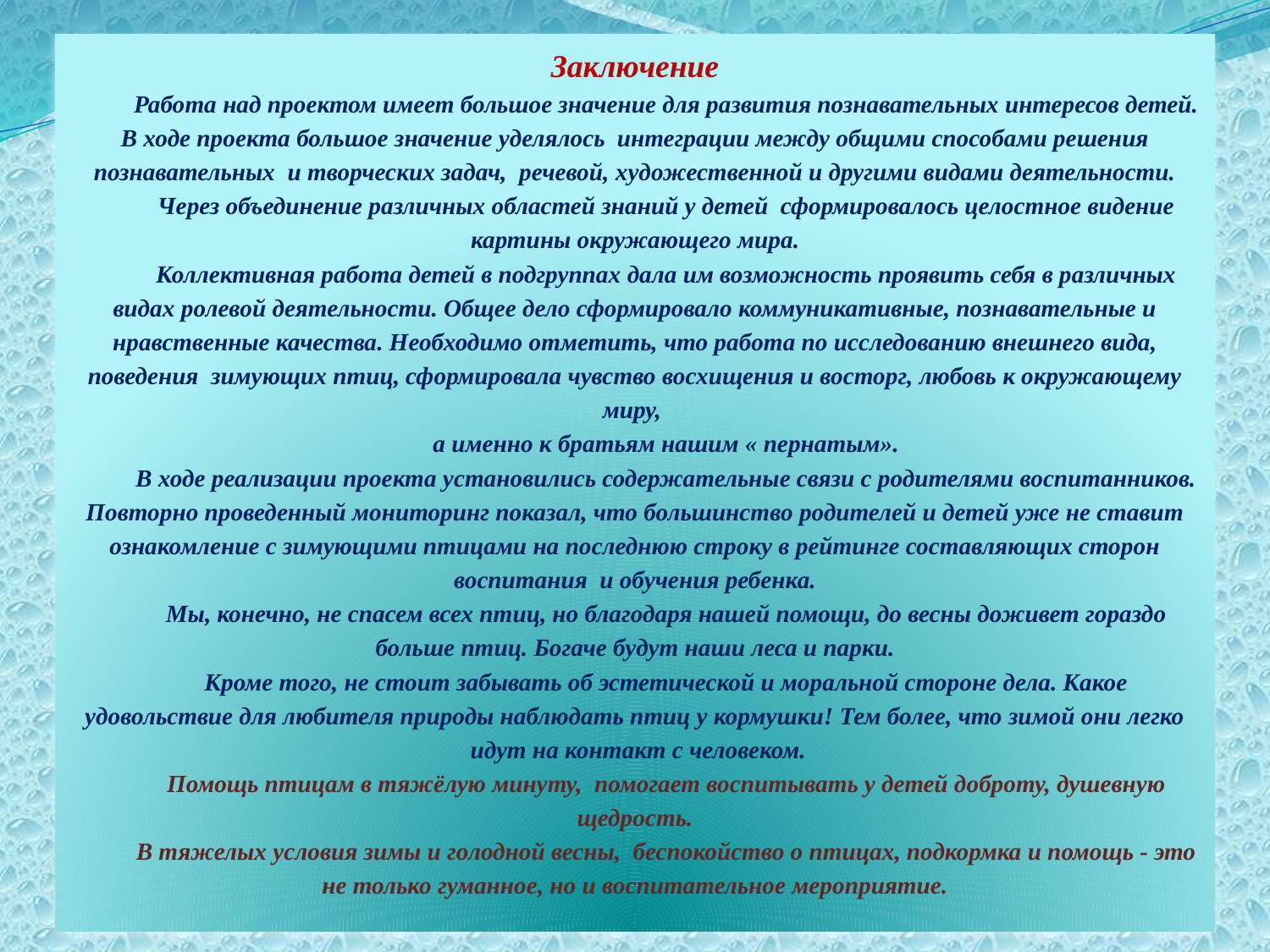

Заключение
Работа над проектом имеет большое значение для развития познавательных интересов детей. В ходе проекта большое значение уделялось  интеграции между общими способами решения познавательных  и творческих задач,  речевой, художественной и другими видами деятельности.
Через объединение различных областей знаний у детей  сформировалось целостное видение картины окружающего мира.
Коллективная работа детей в подгруппах дала им возможность проявить себя в различных видах ролевой деятельности. Общее дело сформировало коммуникативные, познавательные и нравственные качества. Необходимо отметить, что работа по исследованию внешнего вида, поведения  зимующих птиц, сформировала чувство восхищения и восторг, любовь к окружающему миру,
а именно к братьям нашим « пернатым».
В ходе реализации проекта установились содержательные связи с родителями воспитанников. Повторно проведенный мониторинг показал, что большинство родителей и детей уже не ставит ознакомление с зимующими птицами на последнюю строку в рейтинге составляющих сторон воспитания  и обучения ребенка.
Мы, конечно, не спасем всех птиц, но благодаря нашей помощи, до весны доживет гораздо больше птиц. Богаче будут наши леса и парки.
Кроме того, не стоит забывать об эстетической и моральной стороне дела. Какое удовольствие для любителя природы наблюдать птиц у кормушки! Тем более, что зимой они легко  идут на контакт с человеком.
Помощь птицам в тяжёлую минуту,  помогает воспитывать у детей доброту, душевную щедрость.
В тяжелых условия зимы и голодной весны,  беспокойство о птицах, подкормка и помощь - это не только гуманное, но и воспитательное мероприятие.